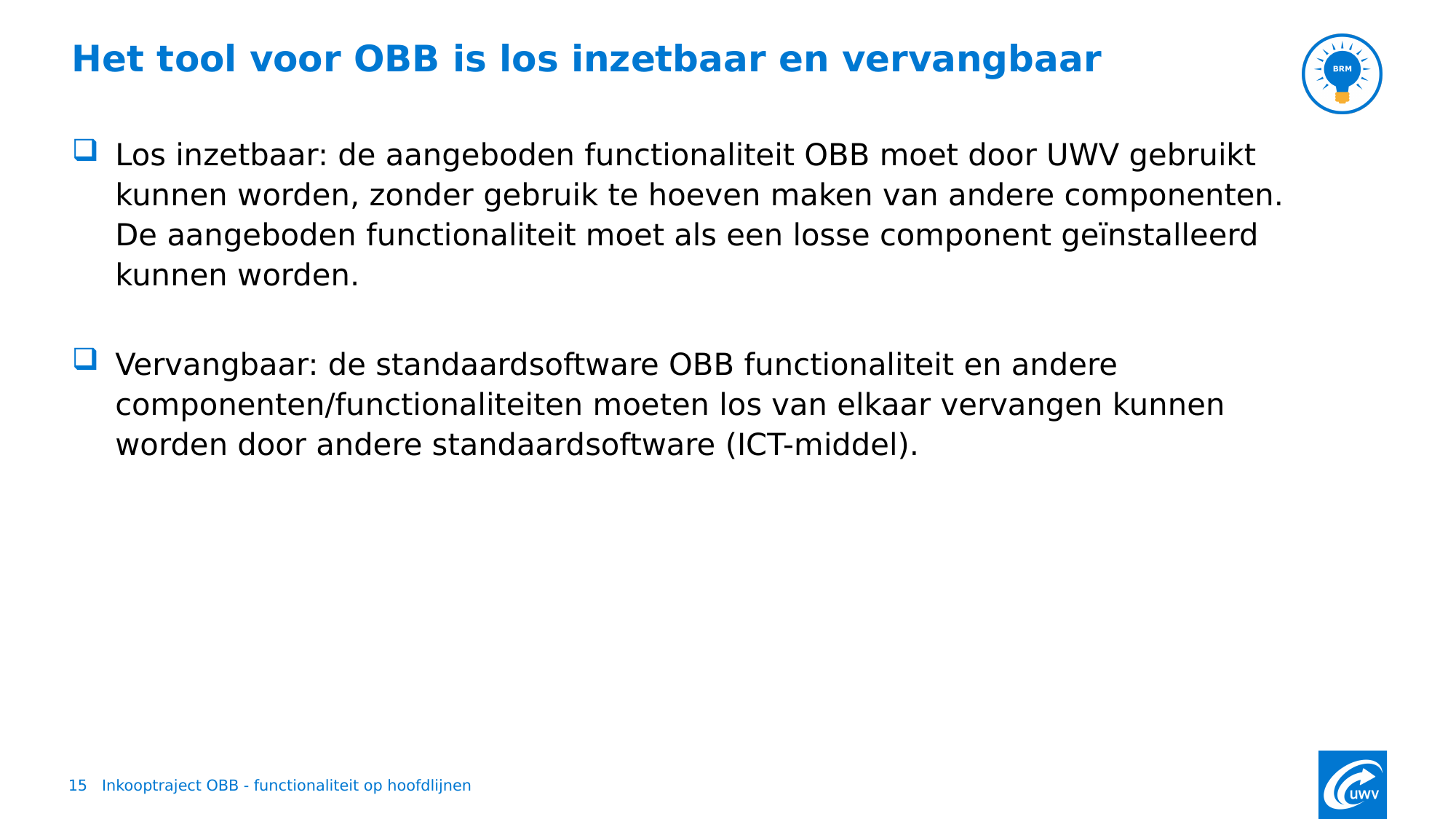

Inkooptraject OBB - functionaliteit op hoofdlijnen
# Het tool voor OBB is los inzetbaar en vervangbaar
Los inzetbaar: de aangeboden functionaliteit OBB moet door UWV gebruikt kunnen worden, zonder gebruik te hoeven maken van andere componenten. De aangeboden functionaliteit moet als een losse component geïnstalleerd kunnen worden.

Vervangbaar: de standaardsoftware OBB functionaliteit en andere componenten/functionaliteiten moeten los van elkaar vervangen kunnen worden door andere standaardsoftware (ICT-middel).

15